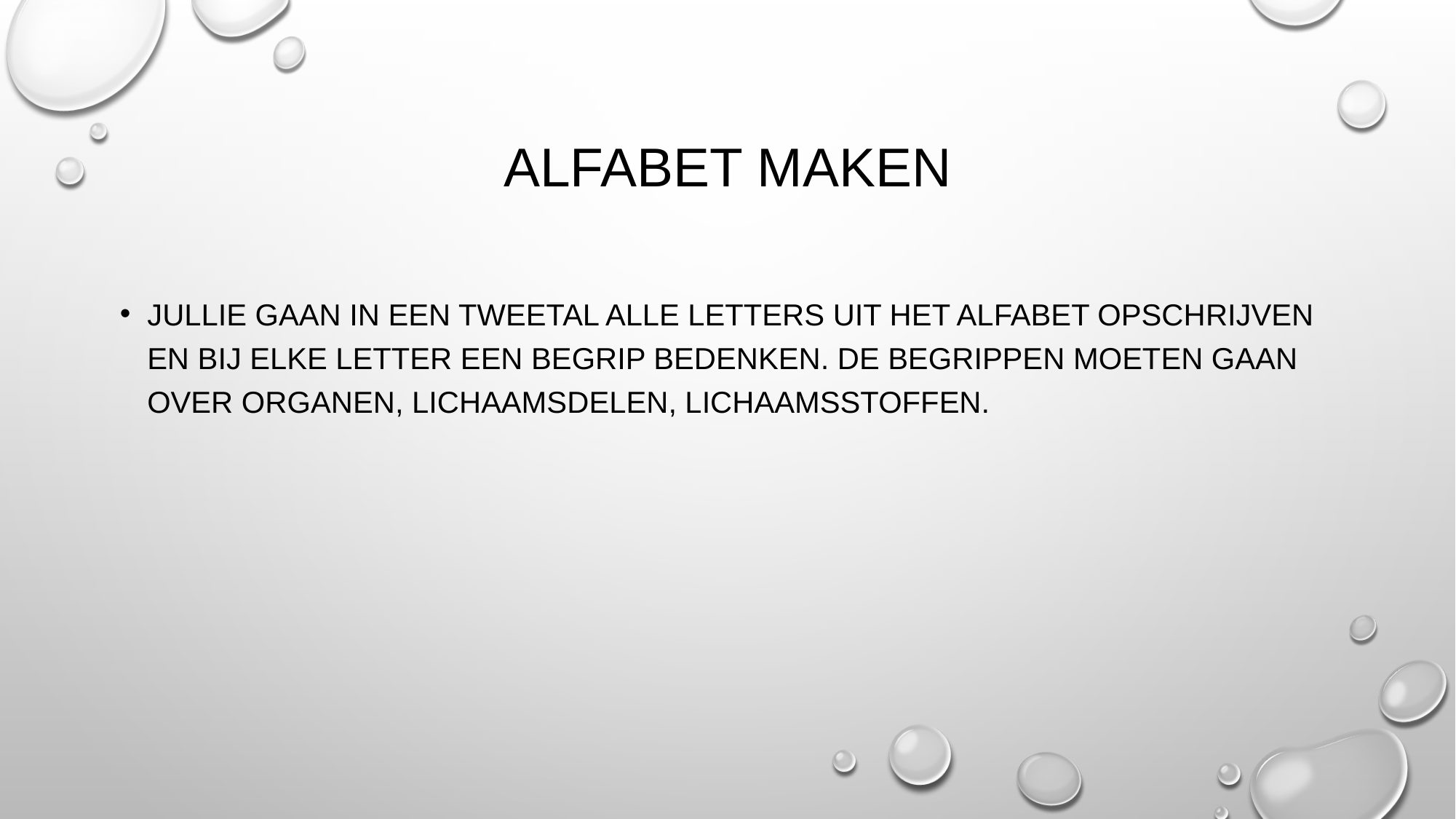

# Alfabet maken
Jullie gaan in een tweetal alle letters uit het alfabet opschrijven en bij elke letter een begrip bedenken. De begrippen moeten gaan over organen, lichaamsdelen, lichaamsstoffen.